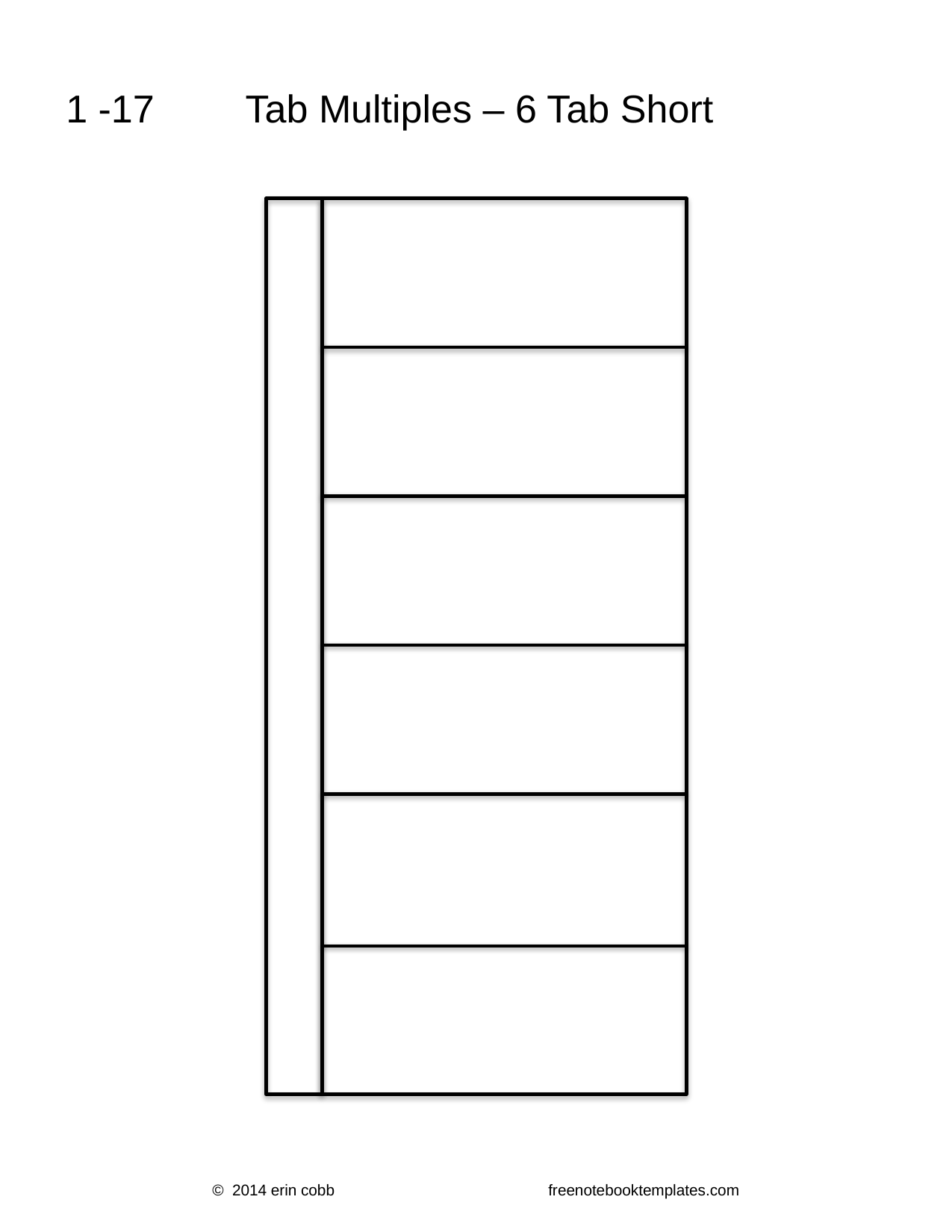

1 -17
Tab Multiples – 6 Tab Short

©  2014 erin cobb		freenotebooktemplates.com